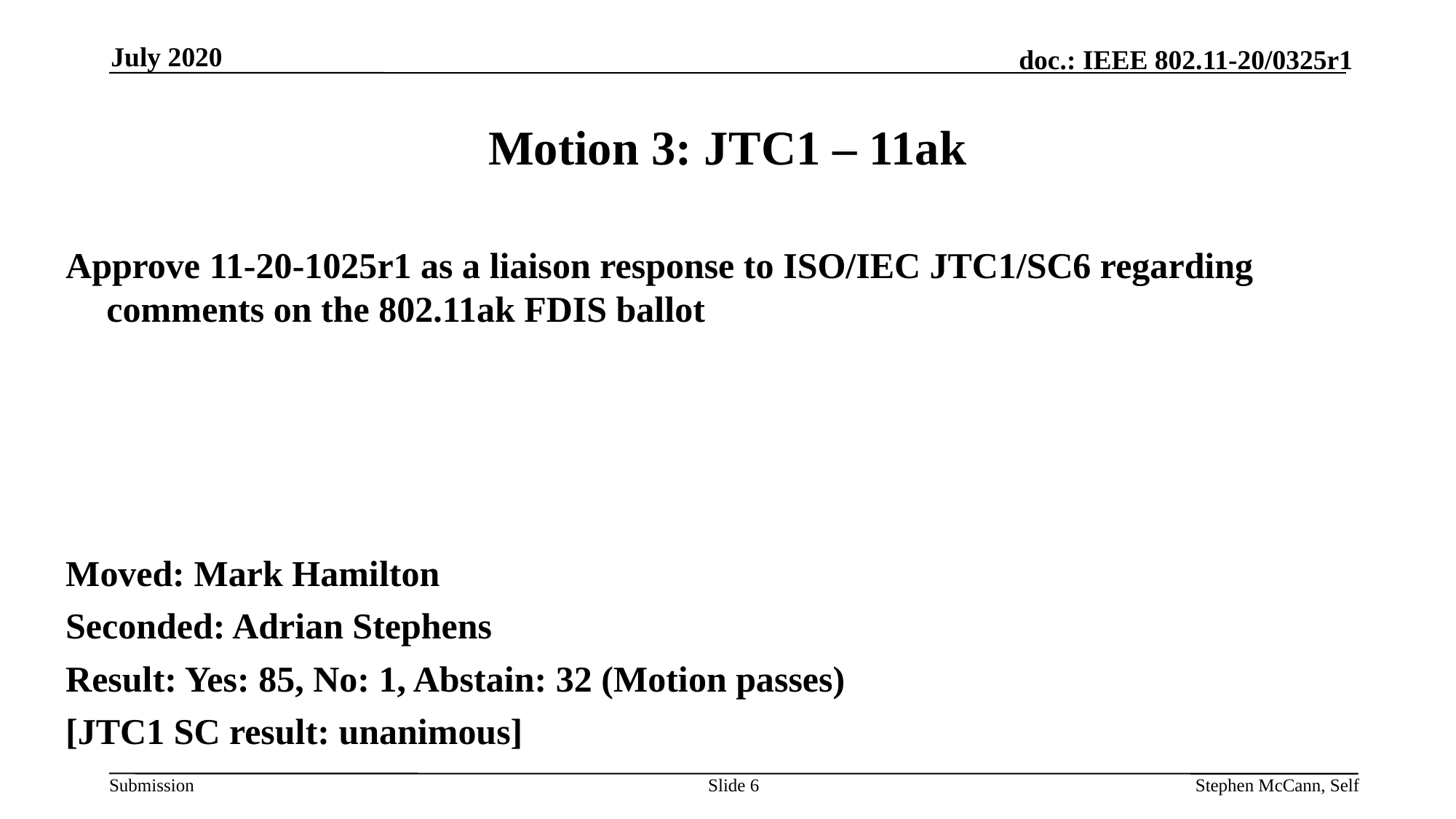

July 2020
# Motion 3: JTC1 – 11ak
Approve 11-20-1025r1 as a liaison response to ISO/IEC JTC1/SC6 regarding comments on the 802.11ak FDIS ballot

Moved: Mark Hamilton
Seconded: Adrian Stephens
Result: Yes: 85, No: 1, Abstain: 32 (Motion passes)
[JTC1 SC result: unanimous]

Slide 6
Stephen McCann, Self